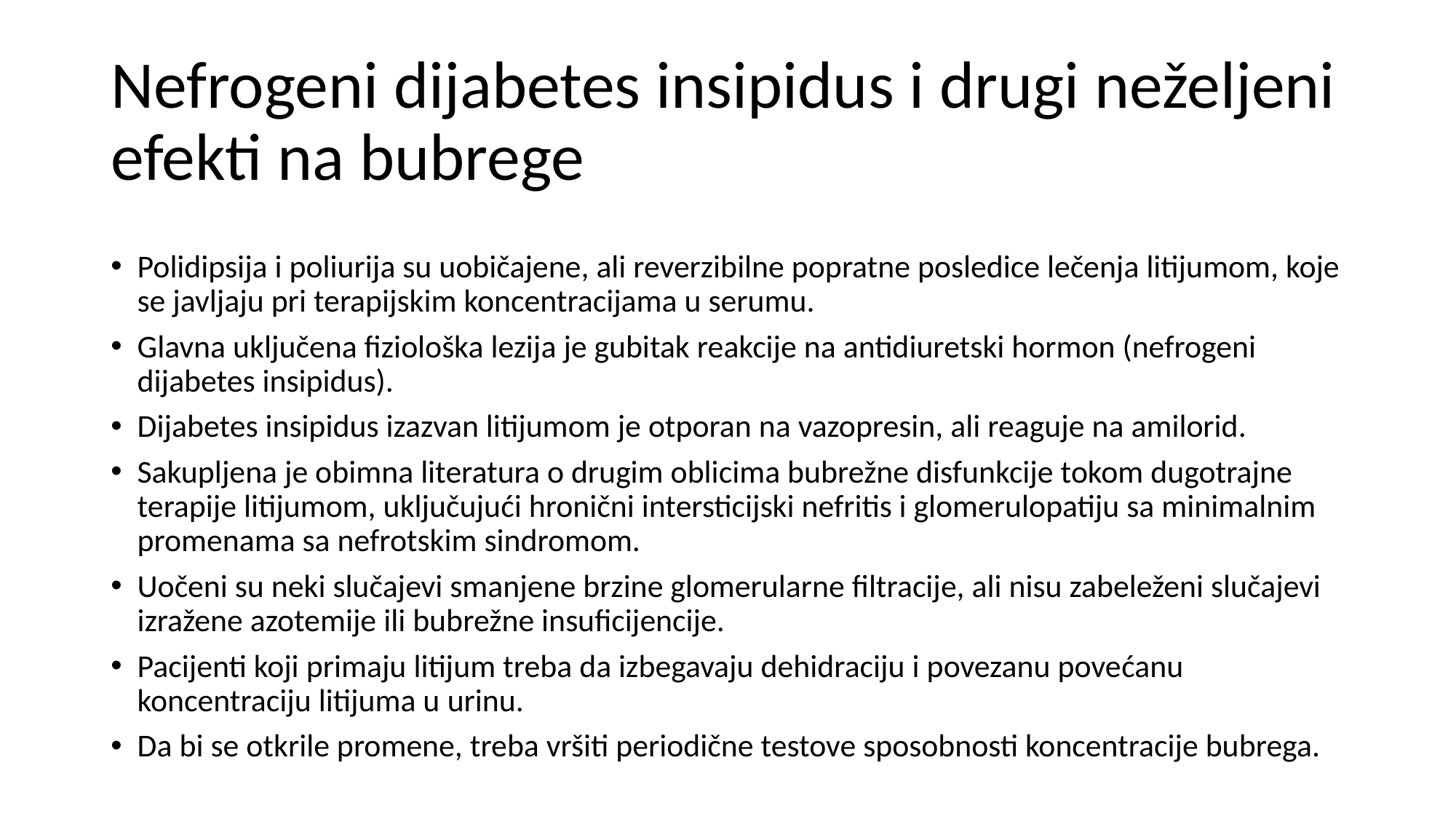

# Nefrogeni dijabetes insipidus i drugi neželjeni efekti na bubrege
Polidipsija i poliurija su uobičajene, ali reverzibilne popratne posledice lečenja litijumom, koje se javljaju pri terapijskim koncentracijama u serumu.
Glavna uključena fiziološka lezija je gubitak reakcije na antidiuretski hormon (nefrogeni dijabetes insipidus).
Dijabetes insipidus izazvan litijumom je otporan na vazopresin, ali reaguje na amilorid.
Sakupljena je obimna literatura o drugim oblicima bubrežne disfunkcije tokom dugotrajne terapije litijumom, uključujući hronični intersticijski nefritis i glomerulopatiju sa minimalnim promenama sa nefrotskim sindromom.
Uočeni su neki slučajevi smanjene brzine glomerularne filtracije, ali nisu zabeleženi slučajevi izražene azotemije ili bubrežne insuficijencije.
Pacijenti koji primaju litijum treba da izbegavaju dehidraciju i povezanu povećanu koncentraciju litijuma u ​​urinu.
Da bi se otkrile promene, treba vršiti periodične testove sposobnosti koncentracije bubrega.